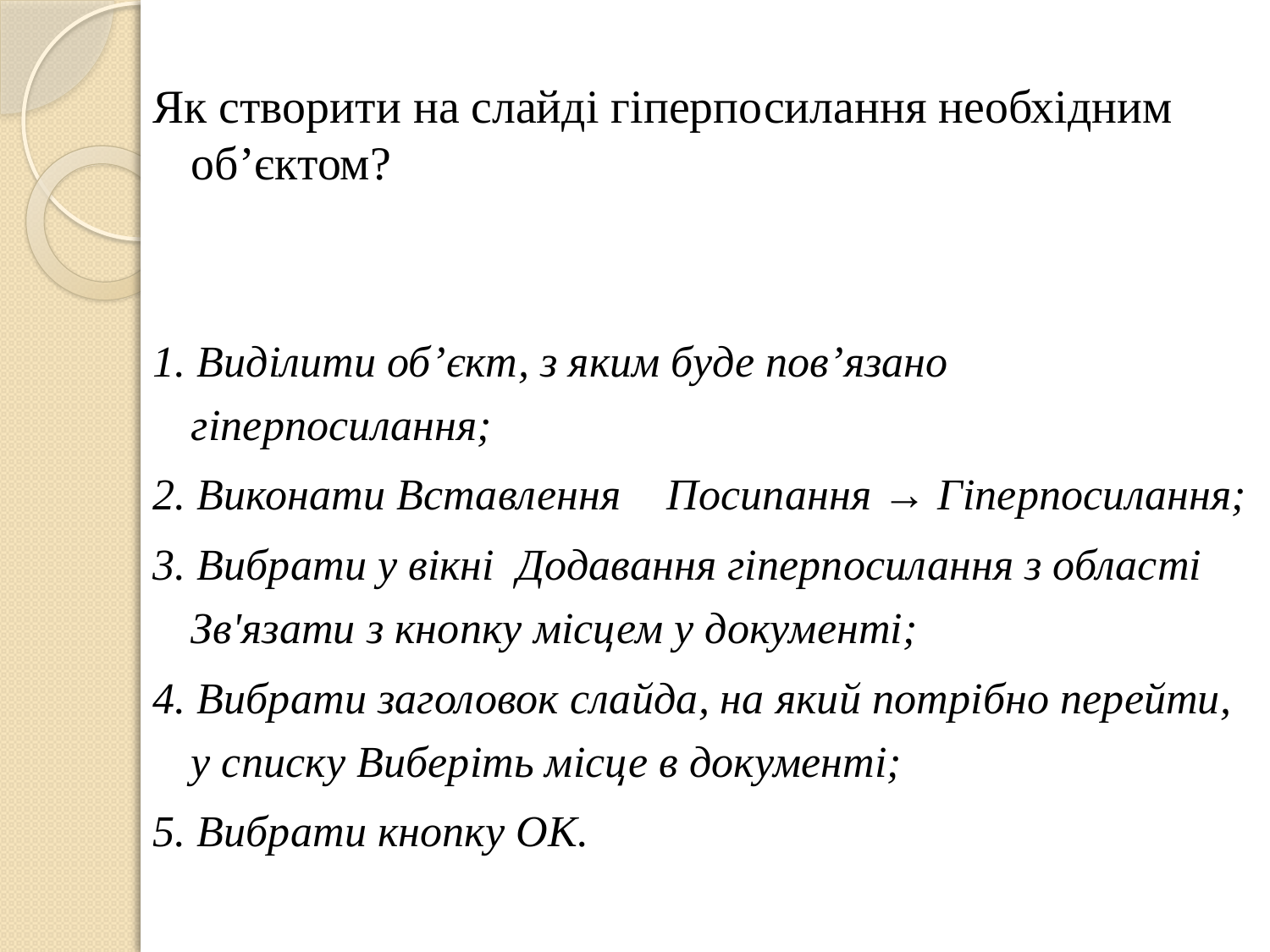

Як створити на слайді гіперпосилання необхідним об’єктом?

1. Виділити об’єкт, з яким буде пов’язано гіперпосилання;
2. Виконати Вставлення 	 Посипання → Гіперпосилання;
3. Вибрати у вікні  Додавання гіперпосилання з області Зв'язати з кнопку місцем у документі;
4. Вибрати заголовок слайда, на який потрібно перейти, у списку Виберіть місце в документі;
5. Вибрати кнопку ОК.